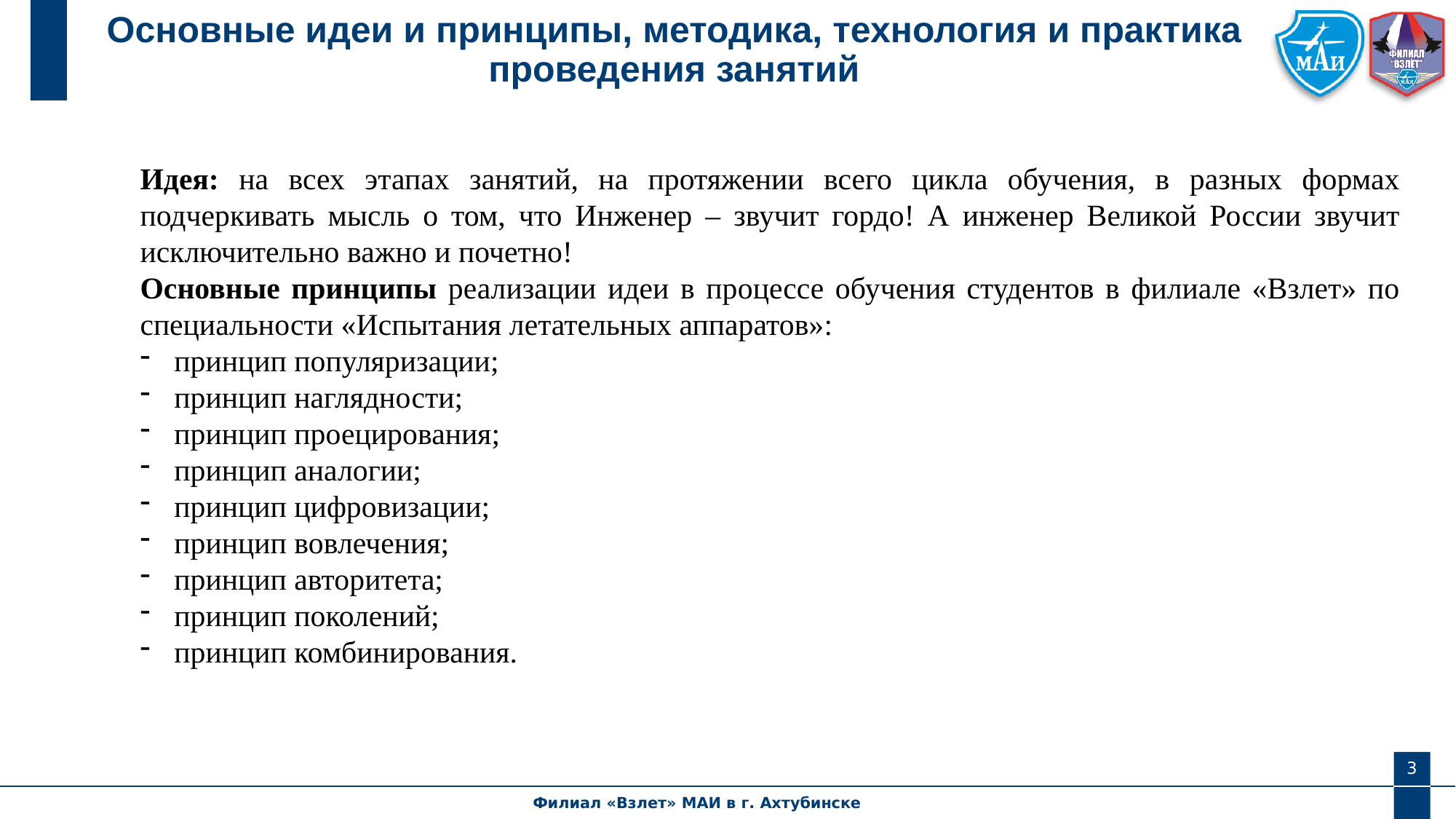

# Основные идеи и принципы, методика, технология и практика проведения занятий
Идея: на всех этапах занятий, на протяжении всего цикла обучения, в разных формах подчеркивать мысль о том, что Инженер – звучит гордо! А инженер Великой России звучит исключительно важно и почетно!
Основные принципы реализации идеи в процессе обучения студентов в филиале «Взлет» по специальности «Испытания летательных аппаратов»:
принцип популяризации;
принцип наглядности;
принцип проецирования;
принцип аналогии;
принцип цифровизации;
принцип вовлечения;
принцип авторитета;
принцип поколений;
принцип комбинирования.